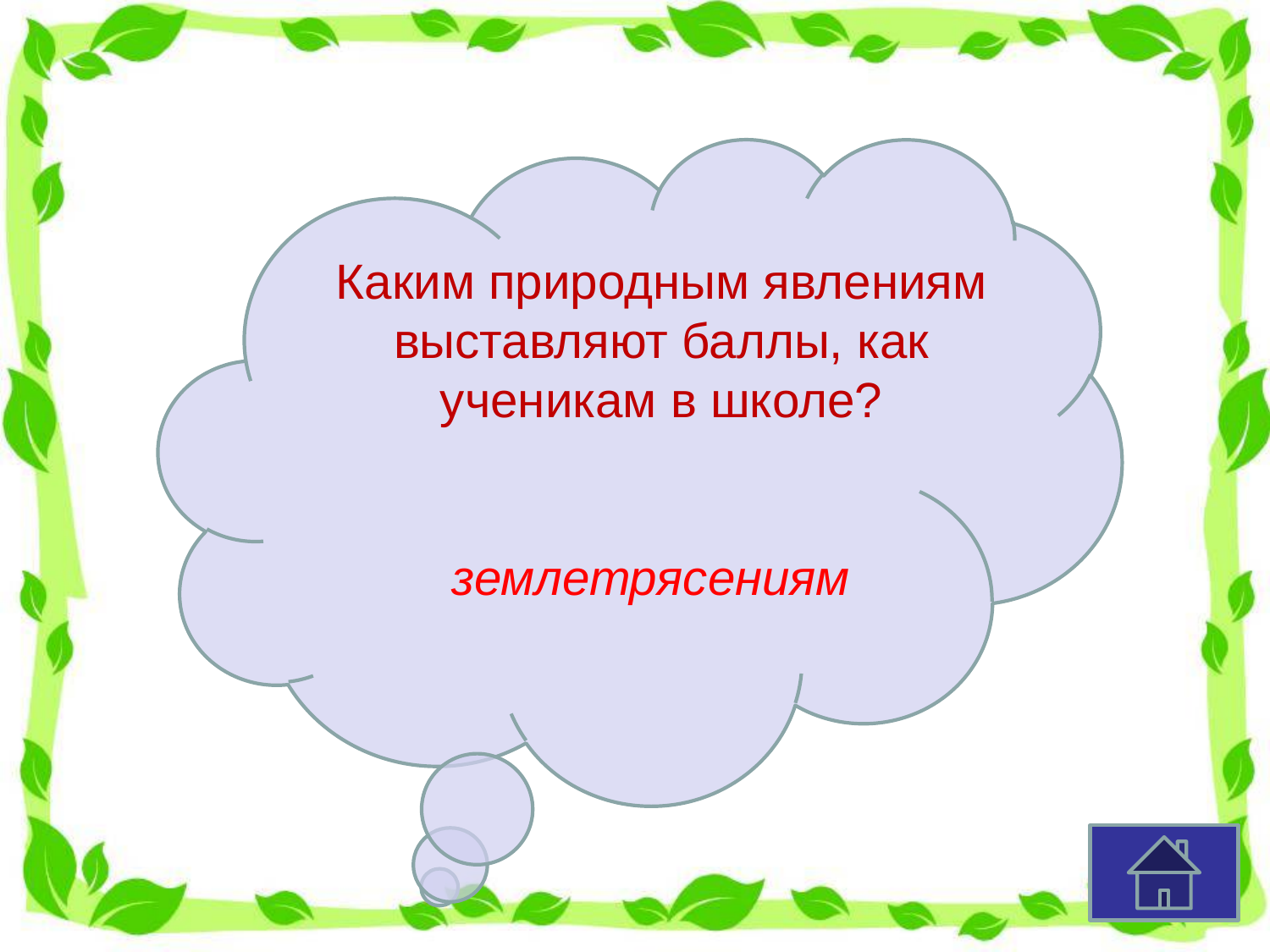

Каким природным явлениям выставляют баллы, как ученикам в школе?
землетрясениям